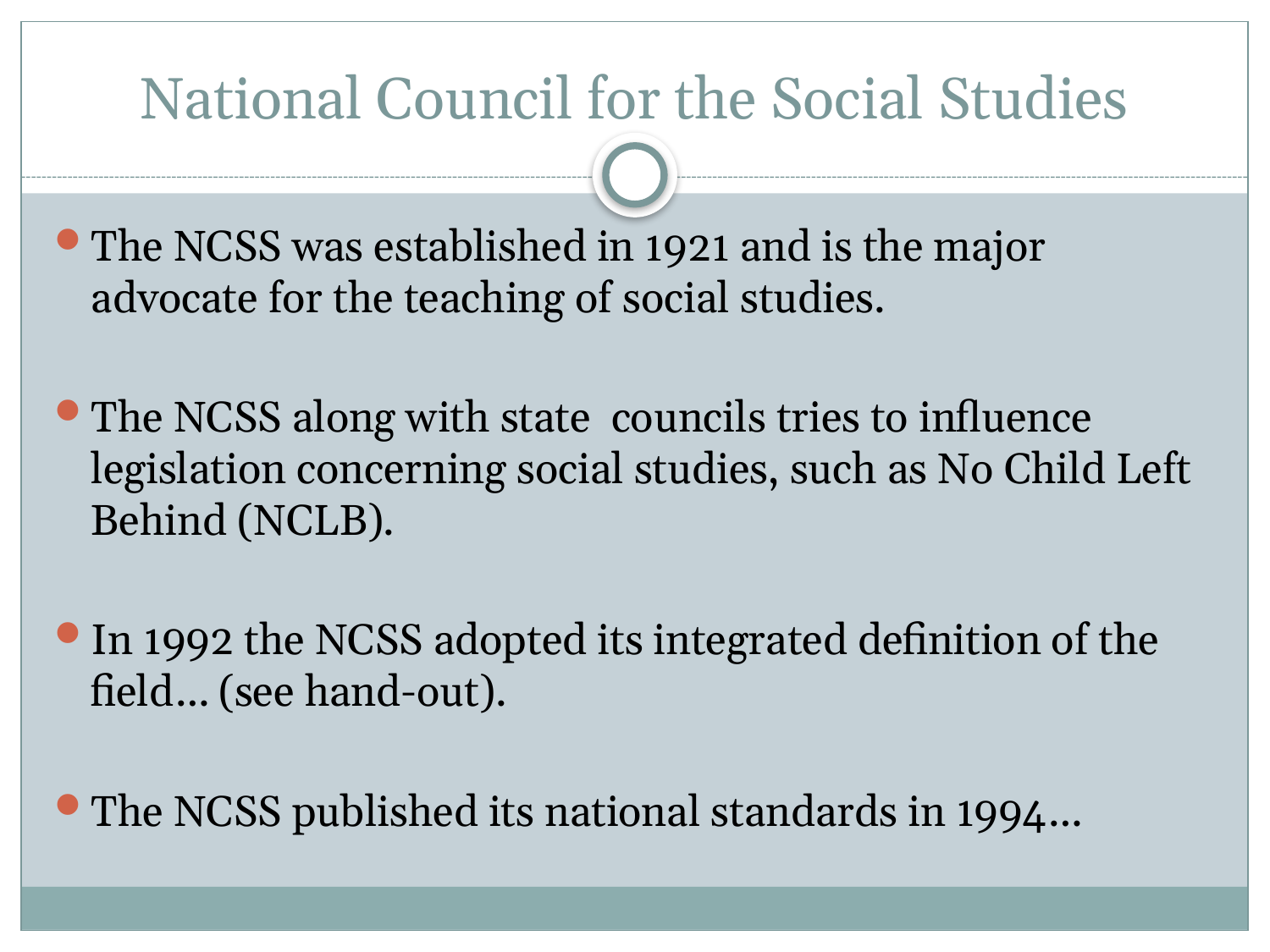

# National Council for the Social Studies
The NCSS was established in 1921 and is the major advocate for the teaching of social studies.

The NCSS along with state  councils tries to influence legislation concerning social studies, such as No Child Left Behind (NCLB).

In 1992 the NCSS adopted its integrated definition of the field… (see hand-out).

The NCSS published its national standards in 1994…